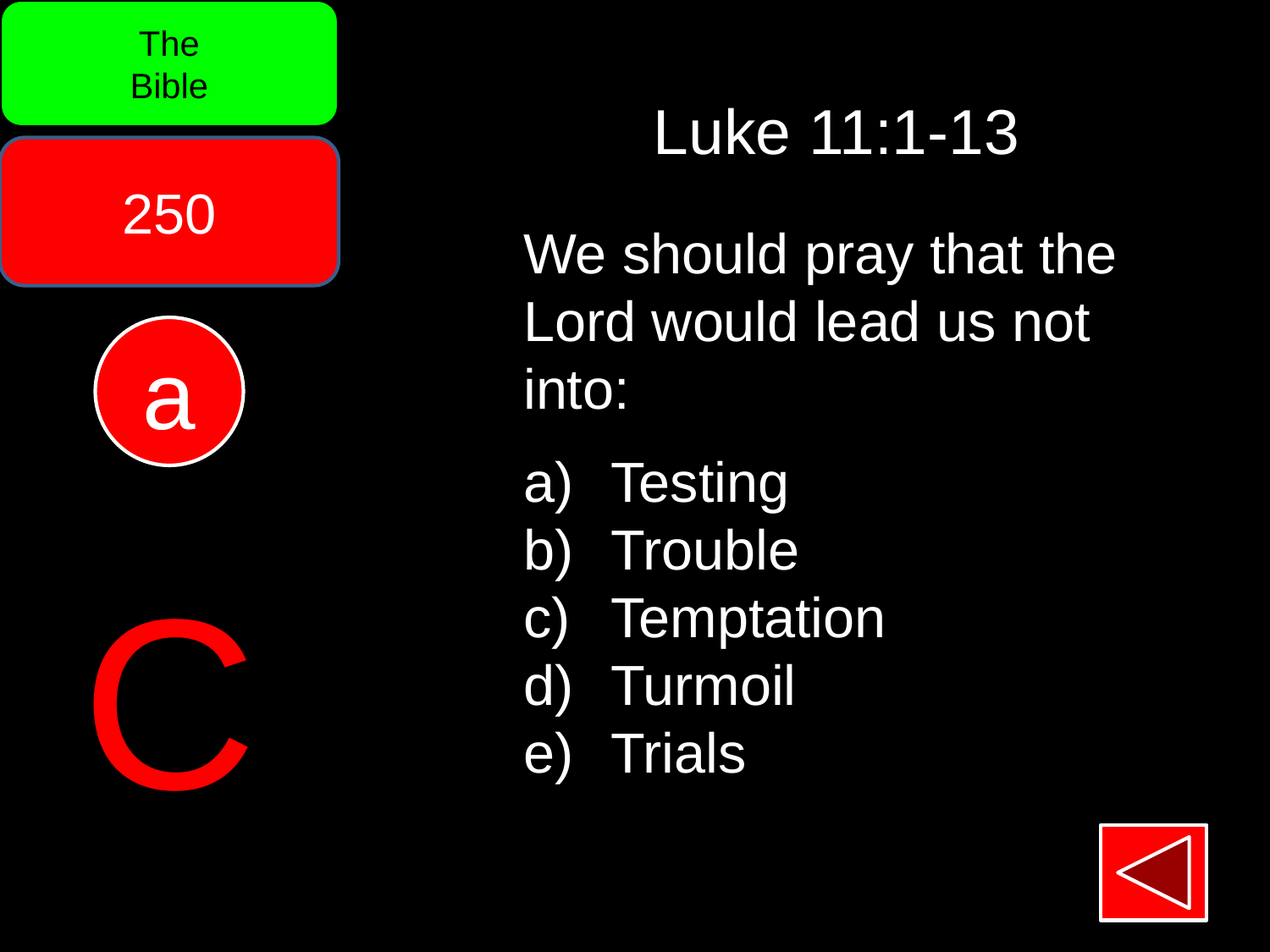

The
Bible
Luke 11:1-13
250
We should pray that the
Lord would lead us not
into:

 Testing
 Trouble
 Temptation
 Turmoil
 Trials
a
C